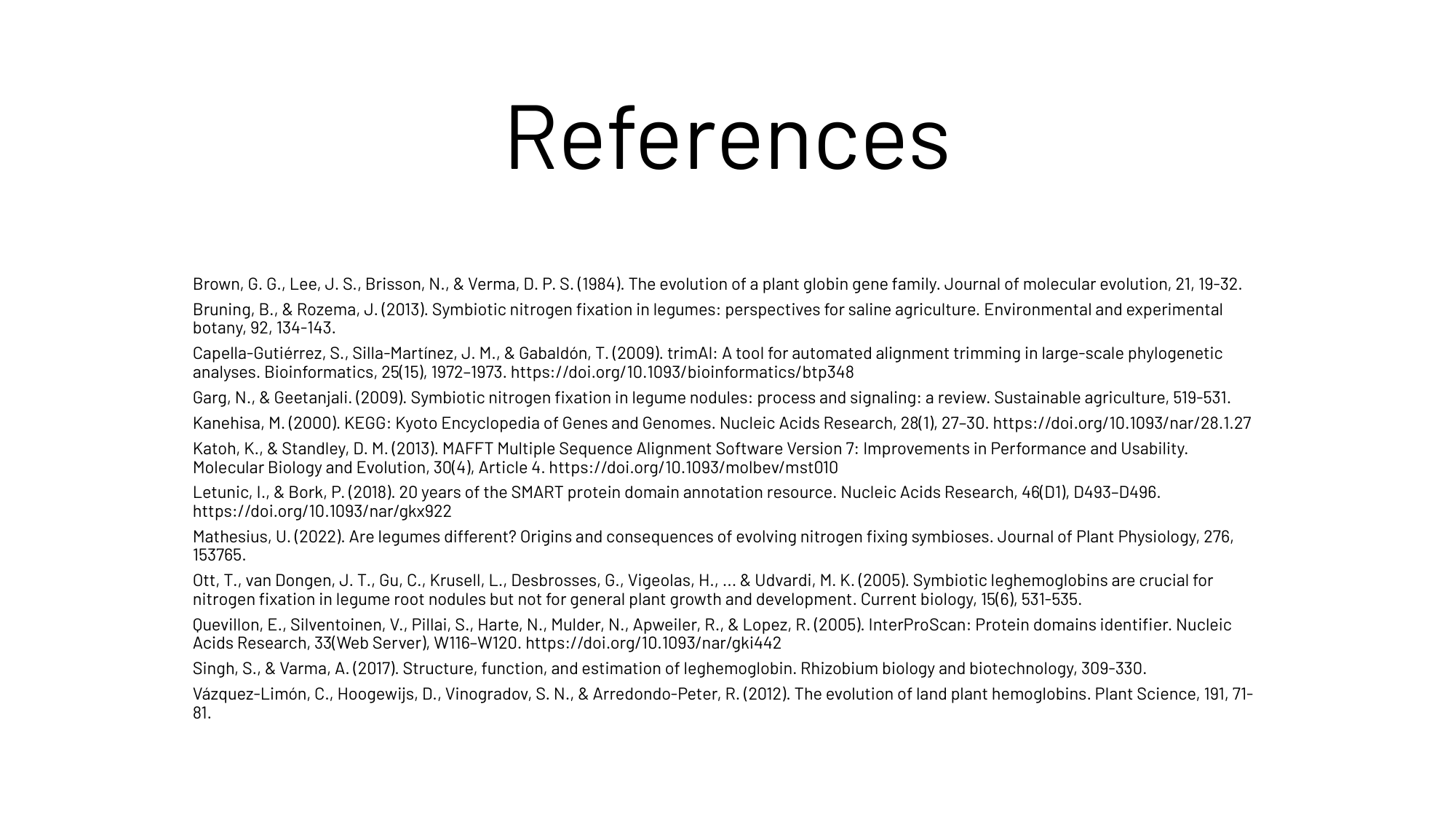

# References
Brown, G. G., Lee, J. S., Brisson, N., & Verma, D. P. S. (1984). The evolution of a plant globin gene family. Journal of molecular evolution, 21, 19-32.
Bruning, B., & Rozema, J. (2013). Symbiotic nitrogen fixation in legumes: perspectives for saline agriculture. Environmental and experimental botany, 92, 134-143.
Capella-Gutiérrez, S., Silla-Martínez, J. M., & Gabaldón, T. (2009). trimAl: A tool for automated alignment trimming in large-scale phylogenetic analyses. Bioinformatics, 25(15), 1972–1973. https://doi.org/10.1093/bioinformatics/btp348
Garg, N., & Geetanjali. (2009). Symbiotic nitrogen fixation in legume nodules: process and signaling: a review. Sustainable agriculture, 519-531.
Kanehisa, M. (2000). KEGG: Kyoto Encyclopedia of Genes and Genomes. Nucleic Acids Research, 28(1), 27–30. https://doi.org/10.1093/nar/28.1.27
Katoh, K., & Standley, D. M. (2013). MAFFT Multiple Sequence Alignment Software Version 7: Improvements in Performance and Usability. Molecular Biology and Evolution, 30(4), Article 4. https://doi.org/10.1093/molbev/mst010
Letunic, I., & Bork, P. (2018). 20 years of the SMART protein domain annotation resource. Nucleic Acids Research, 46(D1), D493–D496. https://doi.org/10.1093/nar/gkx922
Mathesius, U. (2022). Are legumes different? Origins and consequences of evolving nitrogen fixing symbioses. Journal of Plant Physiology, 276, 153765.
Ott, T., van Dongen, J. T., Gu, C., Krusell, L., Desbrosses, G., Vigeolas, H., ... & Udvardi, M. K. (2005). Symbiotic leghemoglobins are crucial for nitrogen fixation in legume root nodules but not for general plant growth and development. Current biology, 15(6), 531-535.
Quevillon, E., Silventoinen, V., Pillai, S., Harte, N., Mulder, N., Apweiler, R., & Lopez, R. (2005). InterProScan: Protein domains identifier. Nucleic Acids Research, 33(Web Server), W116–W120. https://doi.org/10.1093/nar/gki442
Singh, S., & Varma, A. (2017). Structure, function, and estimation of leghemoglobin. Rhizobium biology and biotechnology, 309-330.
Vázquez-Limón, C., Hoogewijs, D., Vinogradov, S. N., & Arredondo-Peter, R. (2012). The evolution of land plant hemoglobins. Plant Science, 191, 71-81.